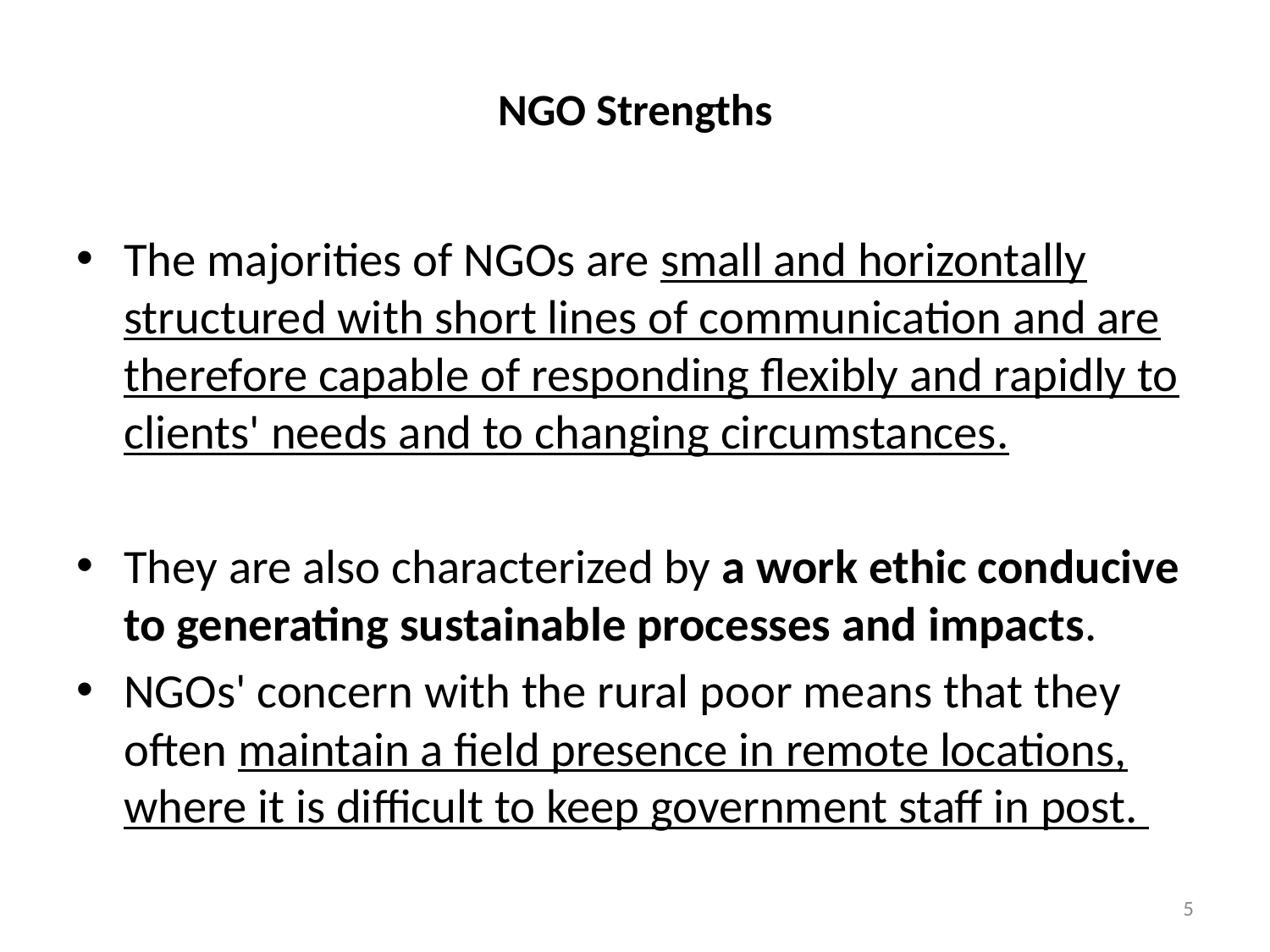

# NGO Strengths
The majorities of NGOs are small and horizontally structured with short lines of communication and are therefore capable of responding flexibly and rapidly to clients' needs and to changing circumstances.

They are also characterized by a work ethic conducive to generating sustainable processes and impacts.
NGOs' concern with the rural poor means that they often maintain a field presence in remote locations, where it is difficult to keep government staff in post.

5